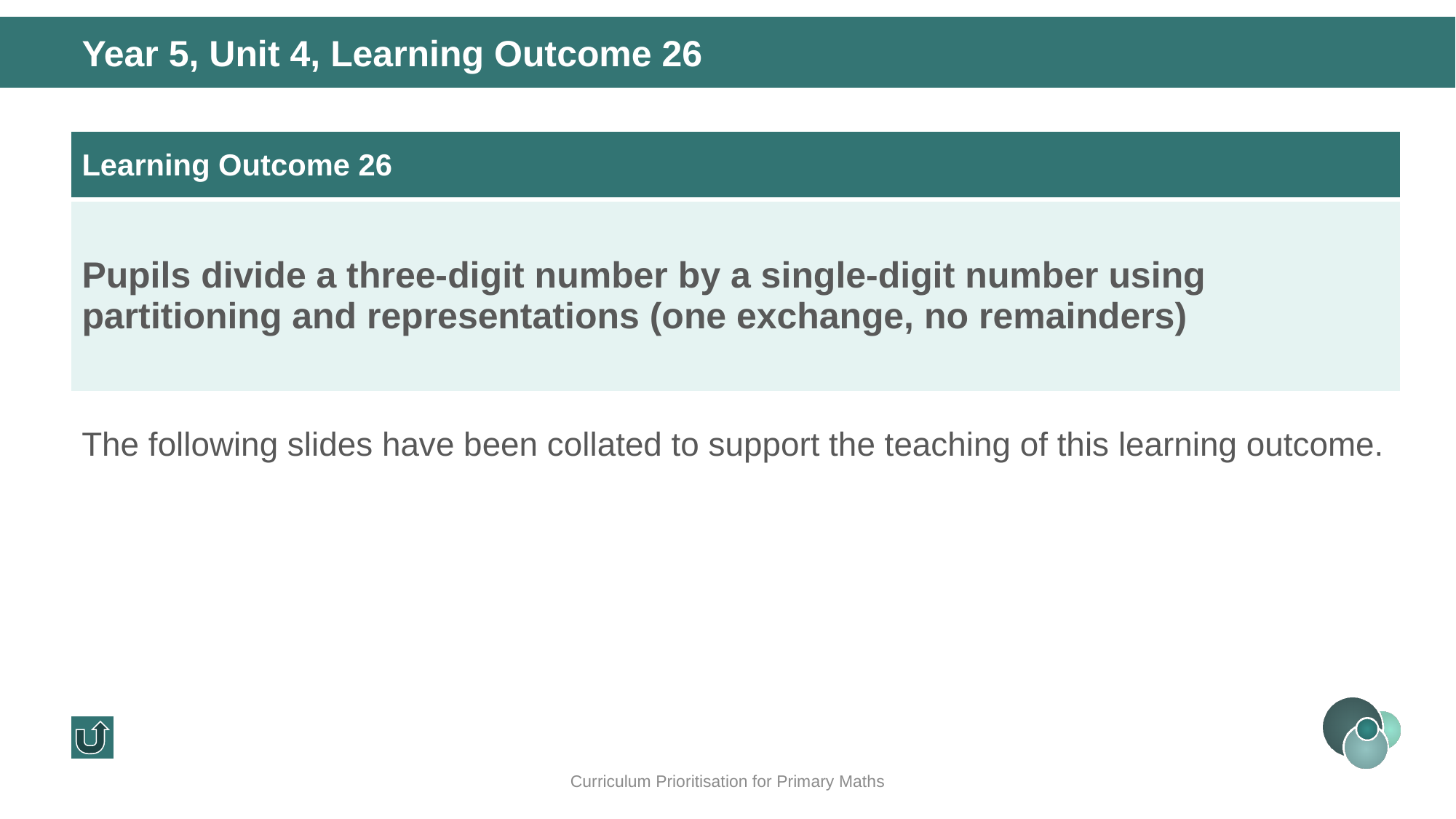

Year 5, Unit 4, Learning Outcome 26
| Learning Outcome 26 |
| --- |
| Pupils divide a three-digit number by a single-digit number using partitioning and representations (one exchange, no remainders) |
The following slides have been collated to support the teaching of this learning outcome.

Curriculum Prioritisation for Primary Maths